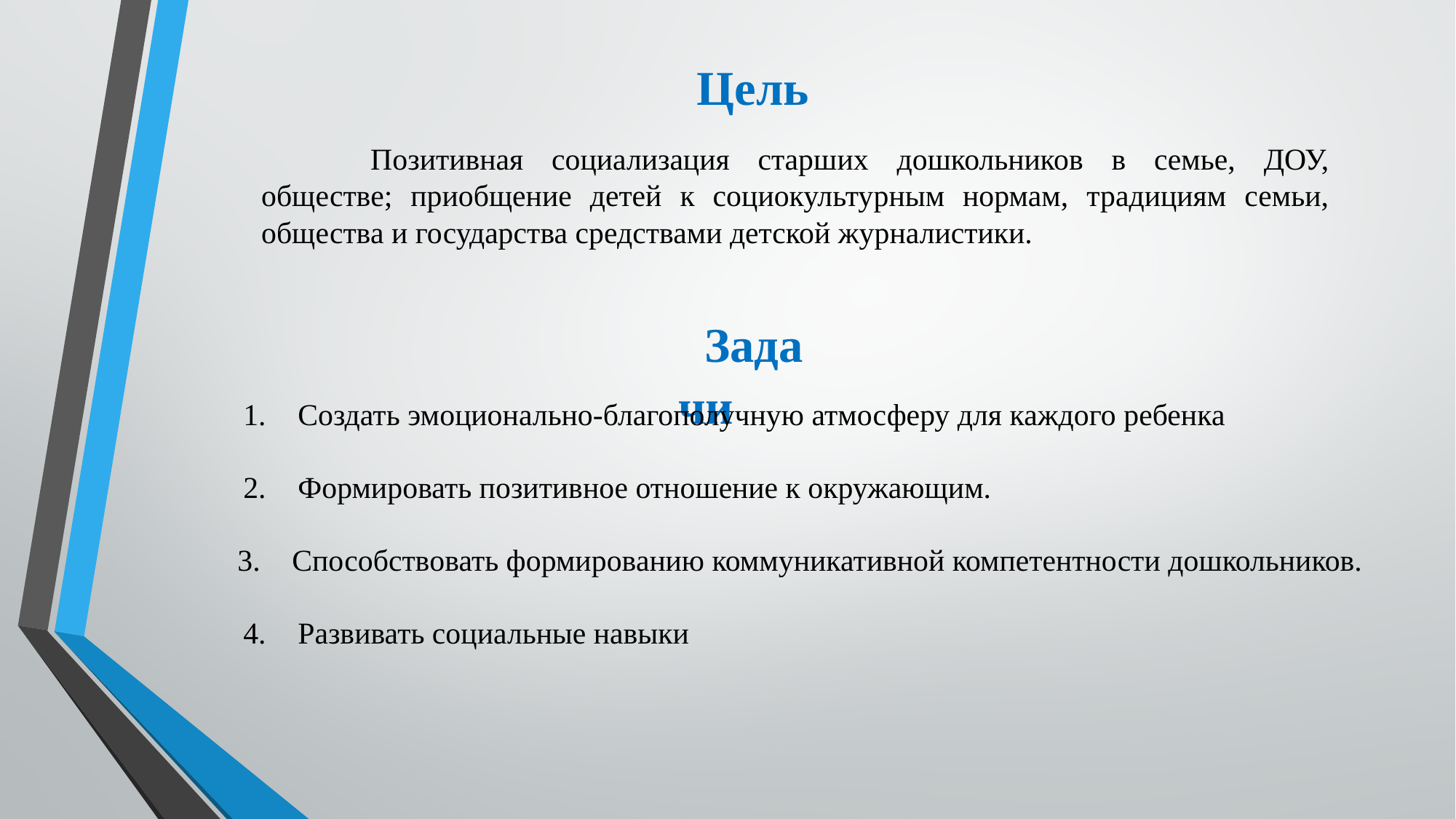

Цель
	Позитивная социализация старших дошкольников в семье, ДОУ, обществе; приобщение детей к социокультурным нормам, традициям семьи, общества и государства средствами детской журналистики.
Задачи
Создать эмоционально-благополучную атмосферу для каждого ребенка
Формировать позитивное отношение к окружающим.
Способствовать формированию коммуникативной компетентности дошкольников.
Развивать социальные навыки